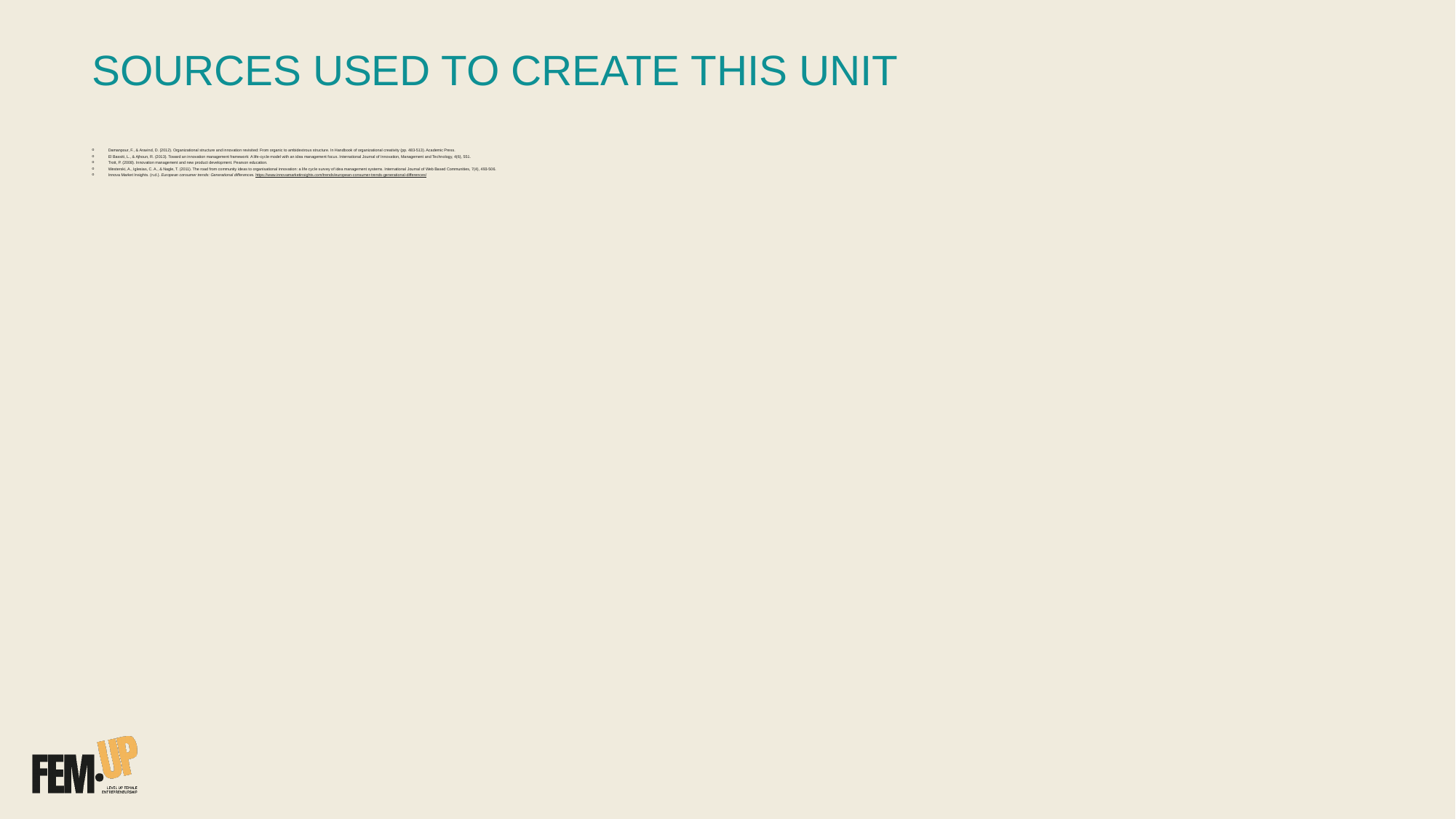

# SOURCES USED TO CREATE THIS UNIT
Damanpour, F., & Aravind, D. (2012). Organizational structure and innovation revisited: From organic to ambidextrous structure. In Handbook of organizational creativity (pp. 483-513). Academic Press.
El Bassiti, L., & Ajhoun, R. (2013). Toward an innovation management framework: A life-cycle model with an idea management focus. International Journal of Innovation, Management and Technology, 4(6), 551.
Trott, P. (2008). Innovation management and new product development. Pearson education.
Westerski, A., Iglesias, C. A., & Nagle, T. (2011). The road from community ideas to organisational innovation: a life cycle survey of idea management systems. International Journal of Web Based Communities, 7(4), 493-506.
Innova Market Insights. (n.d.). European consumer trends: Generational differences. https://www.innovamarketinsights.com/trends/european-consumer-trends-generational-differences/